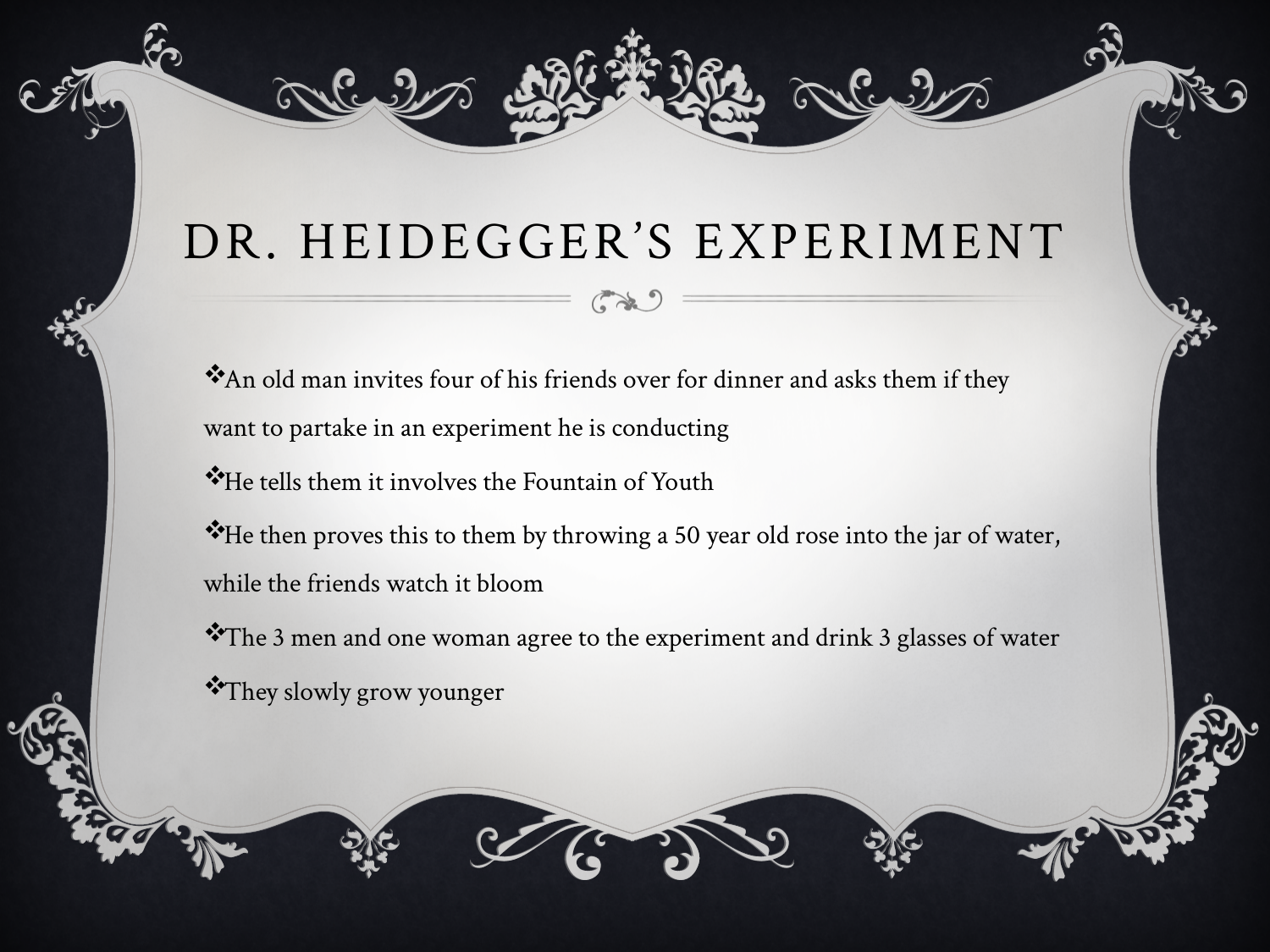

# Dr. heidegger’s experiment
An old man invites four of his friends over for dinner and asks them if they want to partake in an experiment he is conducting
He tells them it involves the Fountain of Youth
He then proves this to them by throwing a 50 year old rose into the jar of water, while the friends watch it bloom
The 3 men and one woman agree to the experiment and drink 3 glasses of water
They slowly grow younger